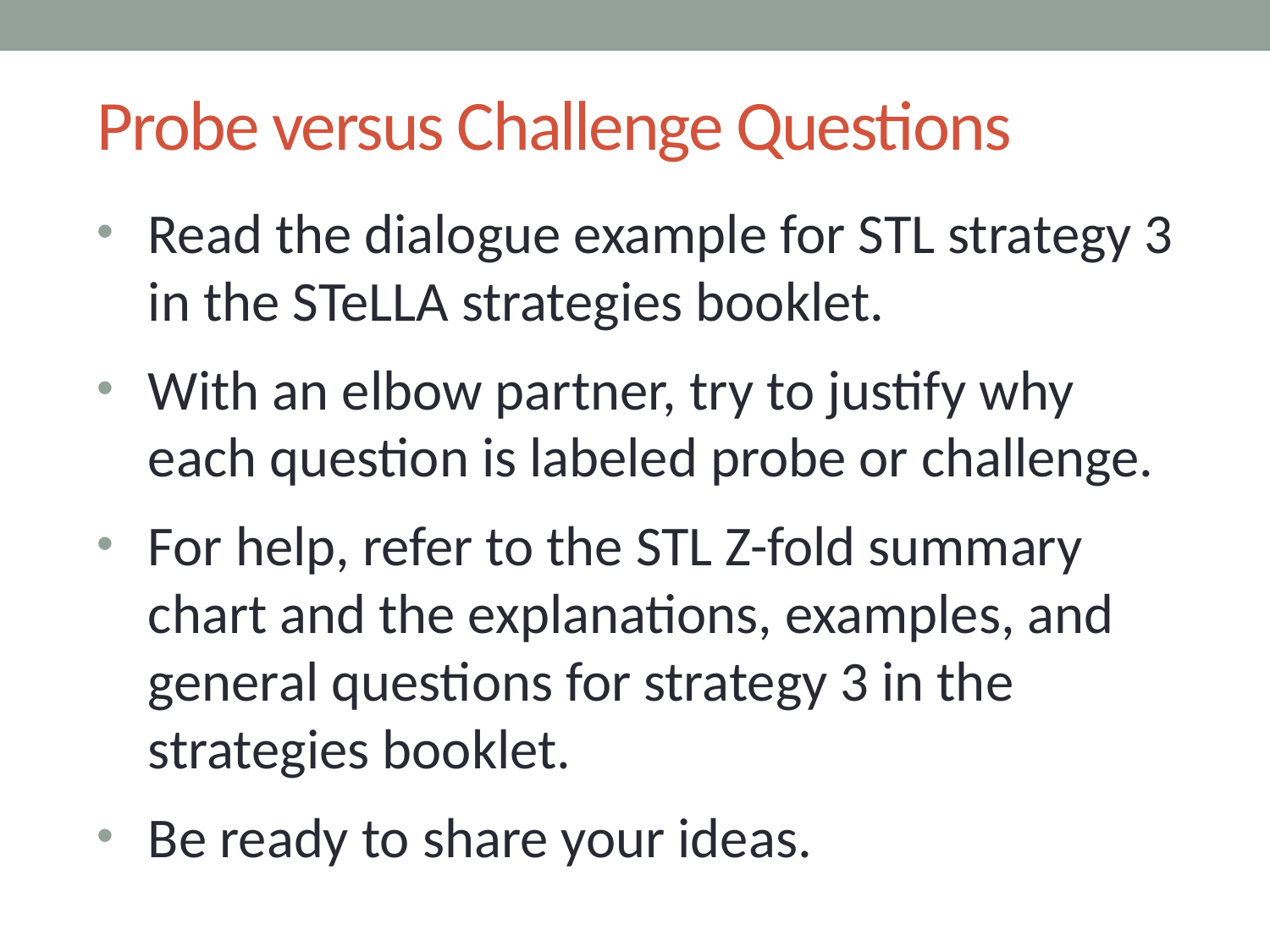

# Probe versus Challenge Questions
Read the dialogue example for STL strategy 3 in the STeLLA strategies booklet.
With an elbow partner, try to justify why each question is labeled probe or challenge.
For help, refer to the STL Z-fold summary chart and the explanations, examples, and general questions for strategy 3 in the strategies booklet.
Be ready to share your ideas.